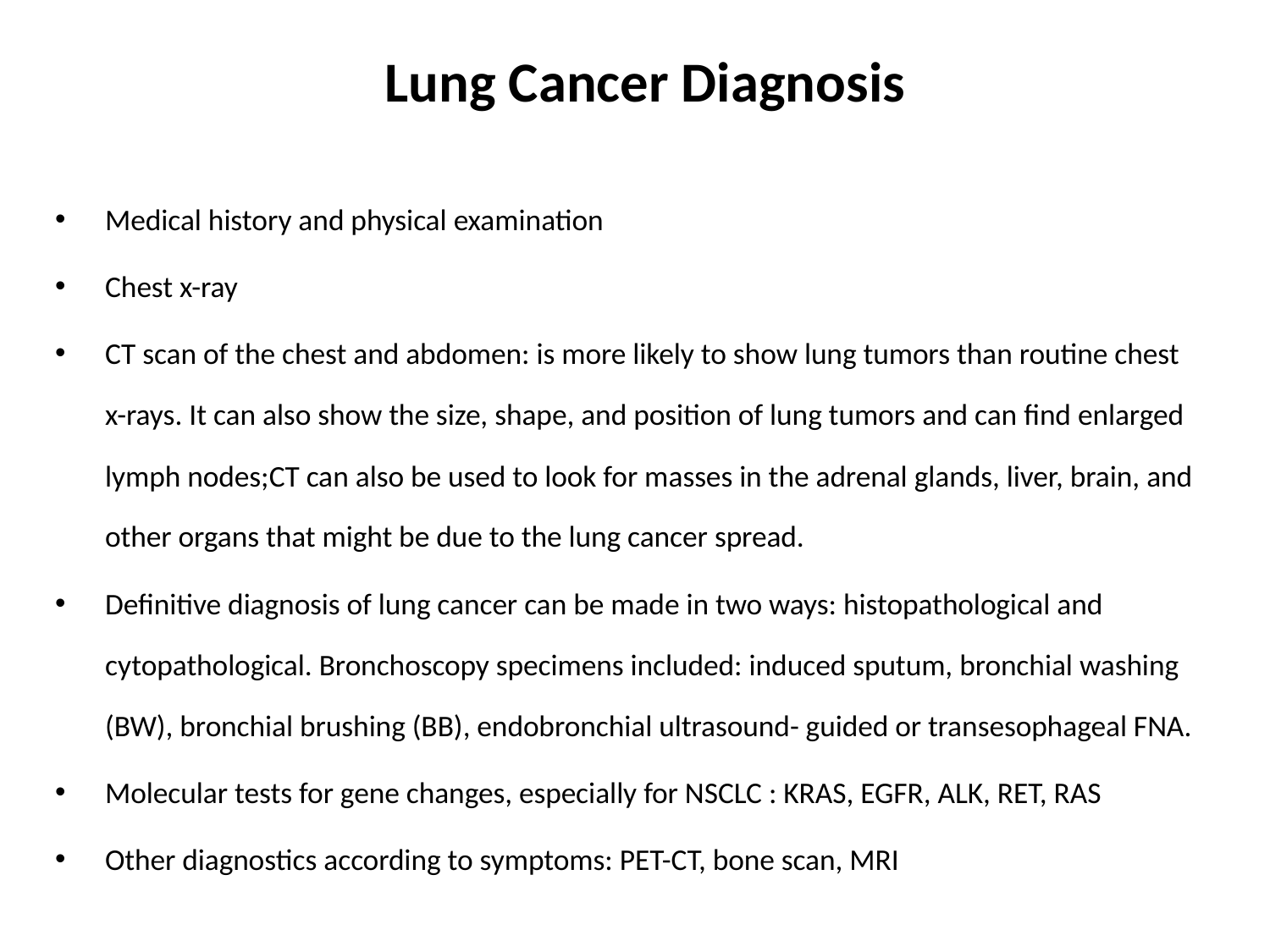

# Lung Cancer Diagnosis
Medical history and physical examination
Chest x-ray
CT scan of the chest and abdomen: is more likely to show lung tumors than routine chest x-rays. It can also show the size, shape, and position of lung tumors and can find enlarged lymph nodes;CT can also be used to look for masses in the adrenal glands, liver, brain, and other organs that might be due to the lung cancer spread.
Definitive diagnosis of lung cancer can be made in two ways: histopathological and cytopathological. Bronchoscopy specimens included: induced sputum, bronchial washing (BW), bronchial brushing (BB), endobronchial ultrasound- guided or transesophageal FNA.
Molecular tests for gene changes, especially for NSCLC : KRAS, EGFR, ALK, RET, RAS
Other diagnostics according to symptoms: PET-CT, bone scan, MRI